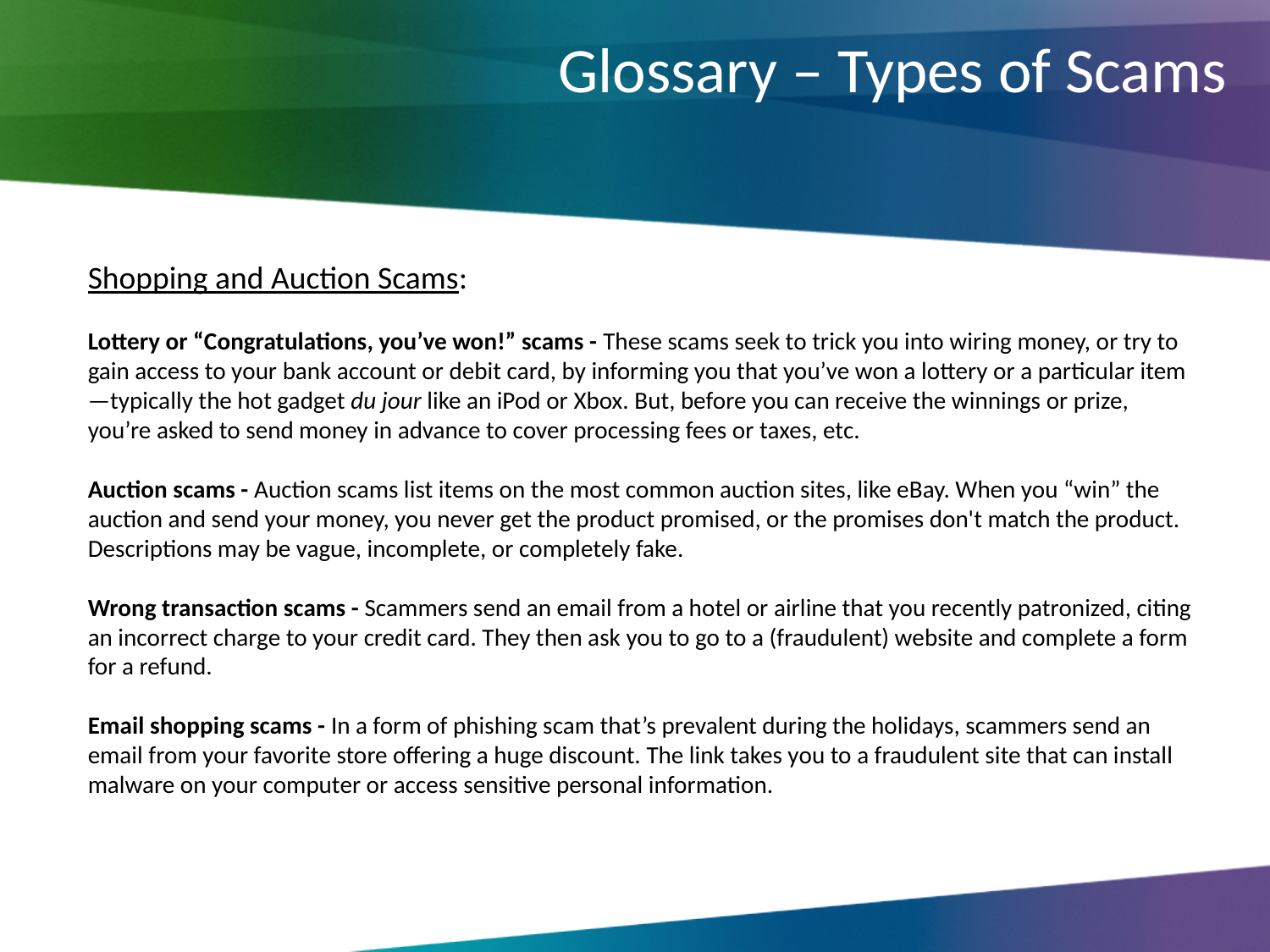

# Glossary – Types of Scams
Shopping and Auction Scams:

Lottery or “Congratulations, you’ve won!” scams - These scams seek to trick you into wiring money, or try to gain access to your bank account or debit card, by informing you that you’ve won a lottery or a particular item—typically the hot gadget du jour like an iPod or Xbox. But, before you can receive the winnings or prize, you’re asked to send money in advance to cover processing fees or taxes, etc.

Auction scams - Auction scams list items on the most common auction sites, like eBay. When you “win” the auction and send your money, you never get the product promised, or the promises don't match the product. Descriptions may be vague, incomplete, or completely fake.

Wrong transaction scams - Scammers send an email from a hotel or airline that you recently patronized, citing an incorrect charge to your credit card. They then ask you to go to a (fraudulent) website and complete a form for a refund.

Email shopping scams - In a form of phishing scam that’s prevalent during the holidays, scammers send an email from your favorite store offering a huge discount. The link takes you to a fraudulent site that can install malware on your computer or access sensitive personal information.